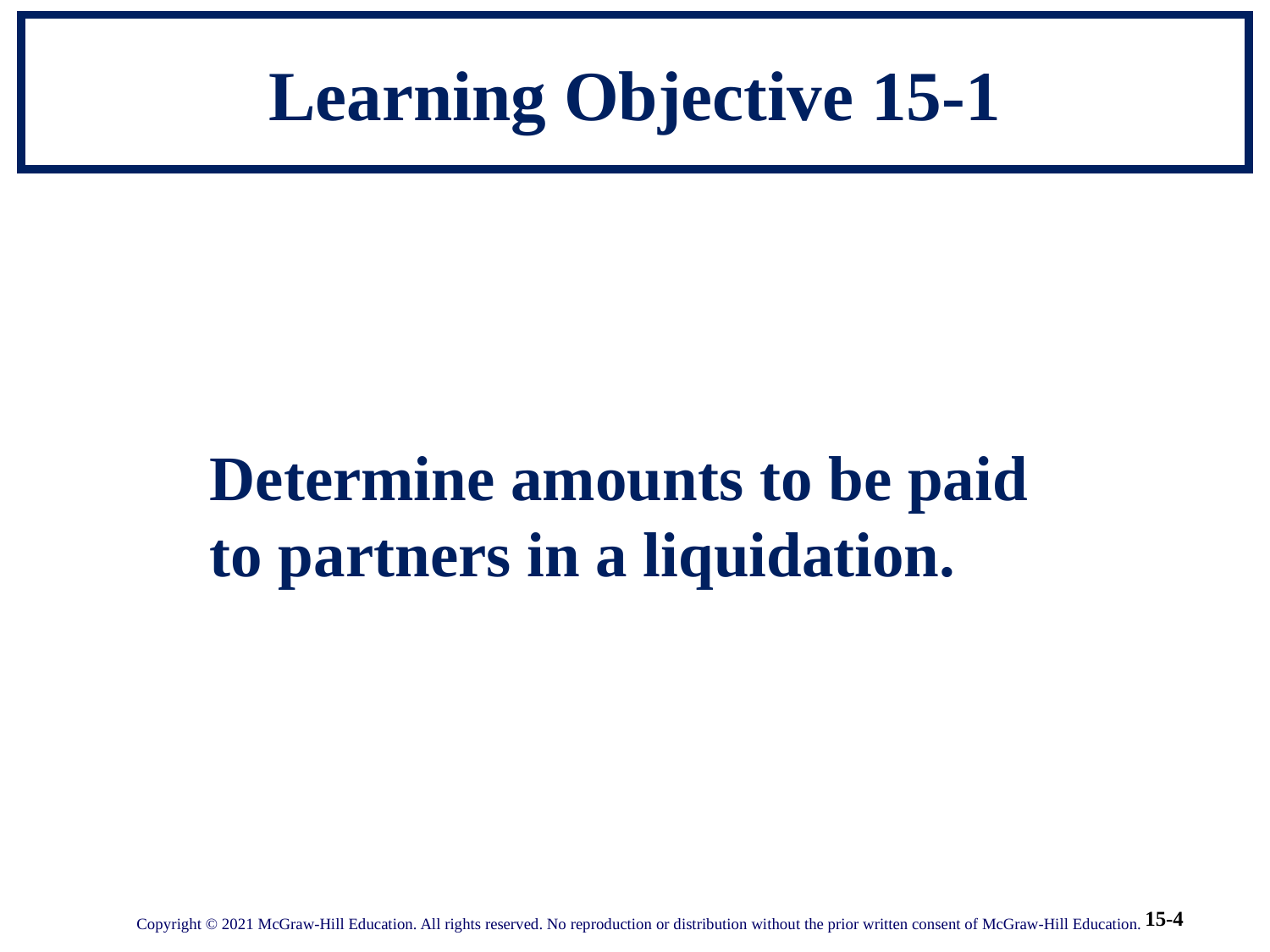

# Learning Objective 15-1
Determine amounts to be paid
to partners in a liquidation.
Copyright © 2021 McGraw-Hill Education. All rights reserved. No reproduction or distribution without the prior written consent of McGraw-Hill Education.